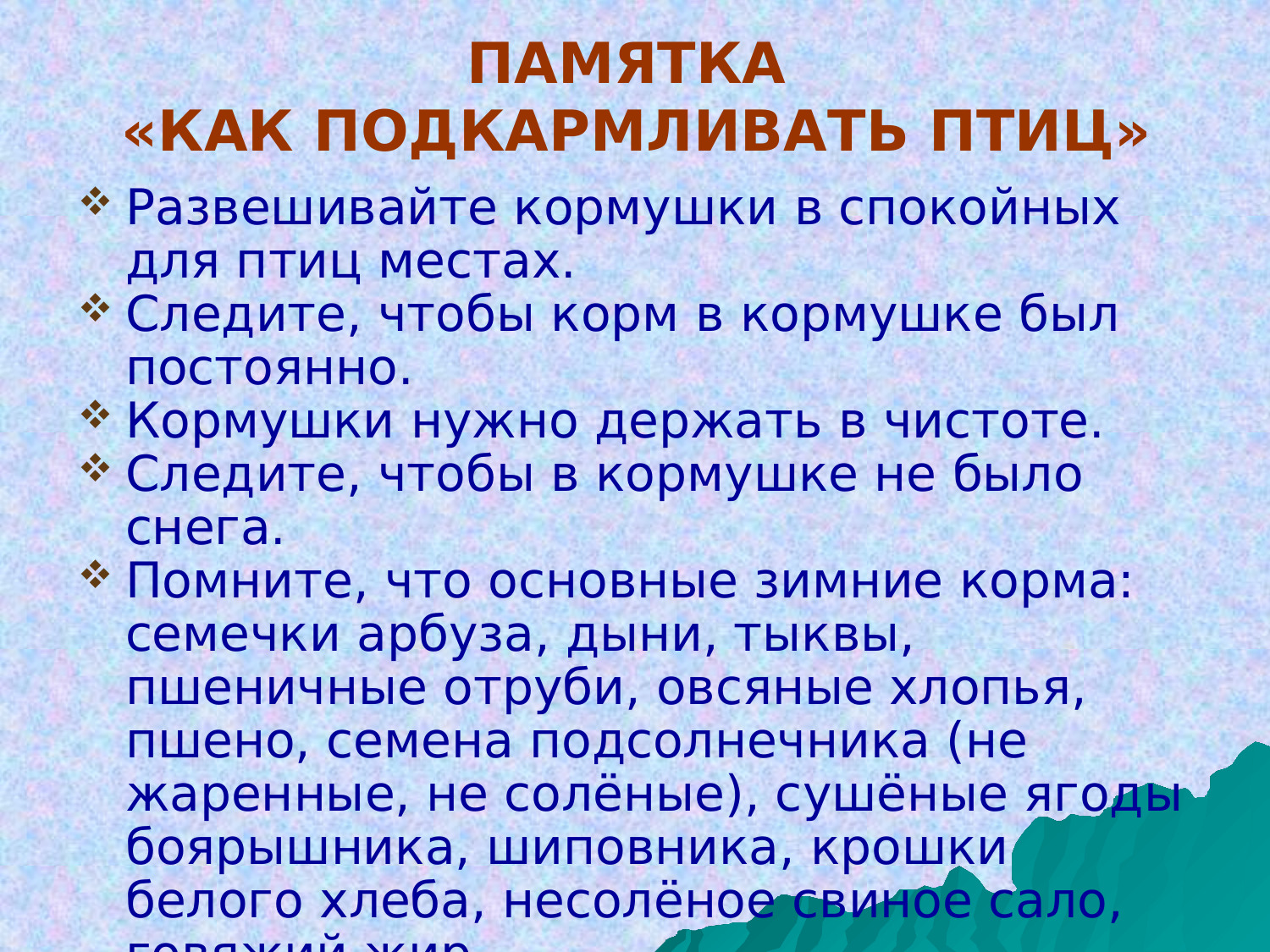

# ПАМЯТКА «КАК ПОДКАРМЛИВАТЬ ПТИЦ»
Развешивайте кормушки в спокойных для птиц местах.
Следите, чтобы корм в кормушке был постоянно.
Кормушки нужно держать в чистоте.
Следите, чтобы в кормушке не было снега.
Помните, что основные зимние корма: семечки арбуза, дыни, тыквы, пшеничные отруби, овсяные хлопья, пшено, семена подсолнечника (не жаренные, не солёные), сушёные ягоды боярышника, шиповника, крошки белого хлеба, несолёное свиное сало, говяжий жир.
Нельзя давать чёрный хлеб.